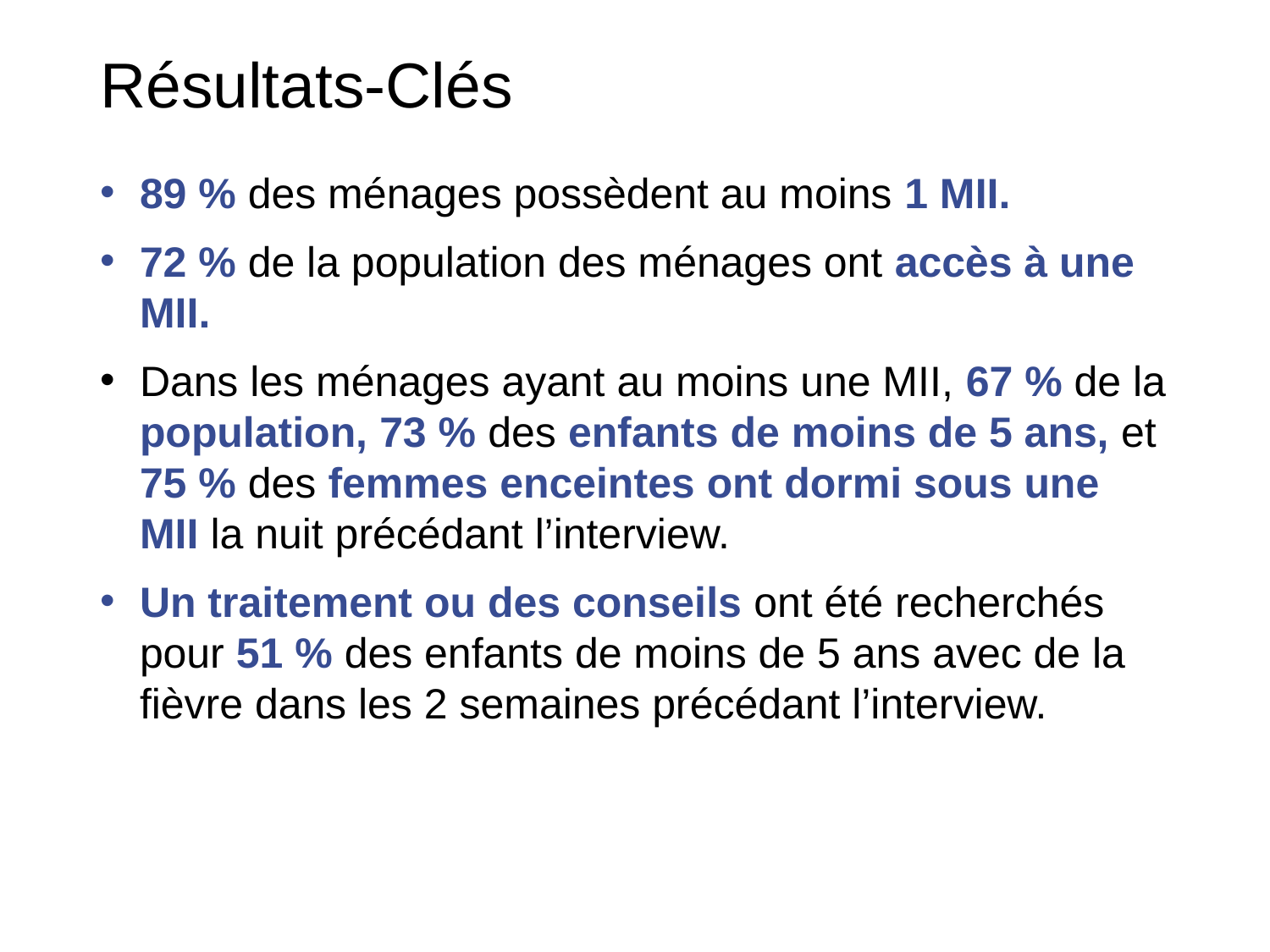

# Résultats-Clés
89 % des ménages possèdent au moins 1 MII.
72 % de la population des ménages ont accès à une MII.
Dans les ménages ayant au moins une MII, 67 % de la population, 73 % des enfants de moins de 5 ans, et  75 % des femmes enceintes ont dormi sous une MII la nuit précédant l’interview.
Un traitement ou des conseils ont été recherchés pour 51 % des enfants de moins de 5 ans avec de la fièvre dans les 2 semaines précédant l’interview.